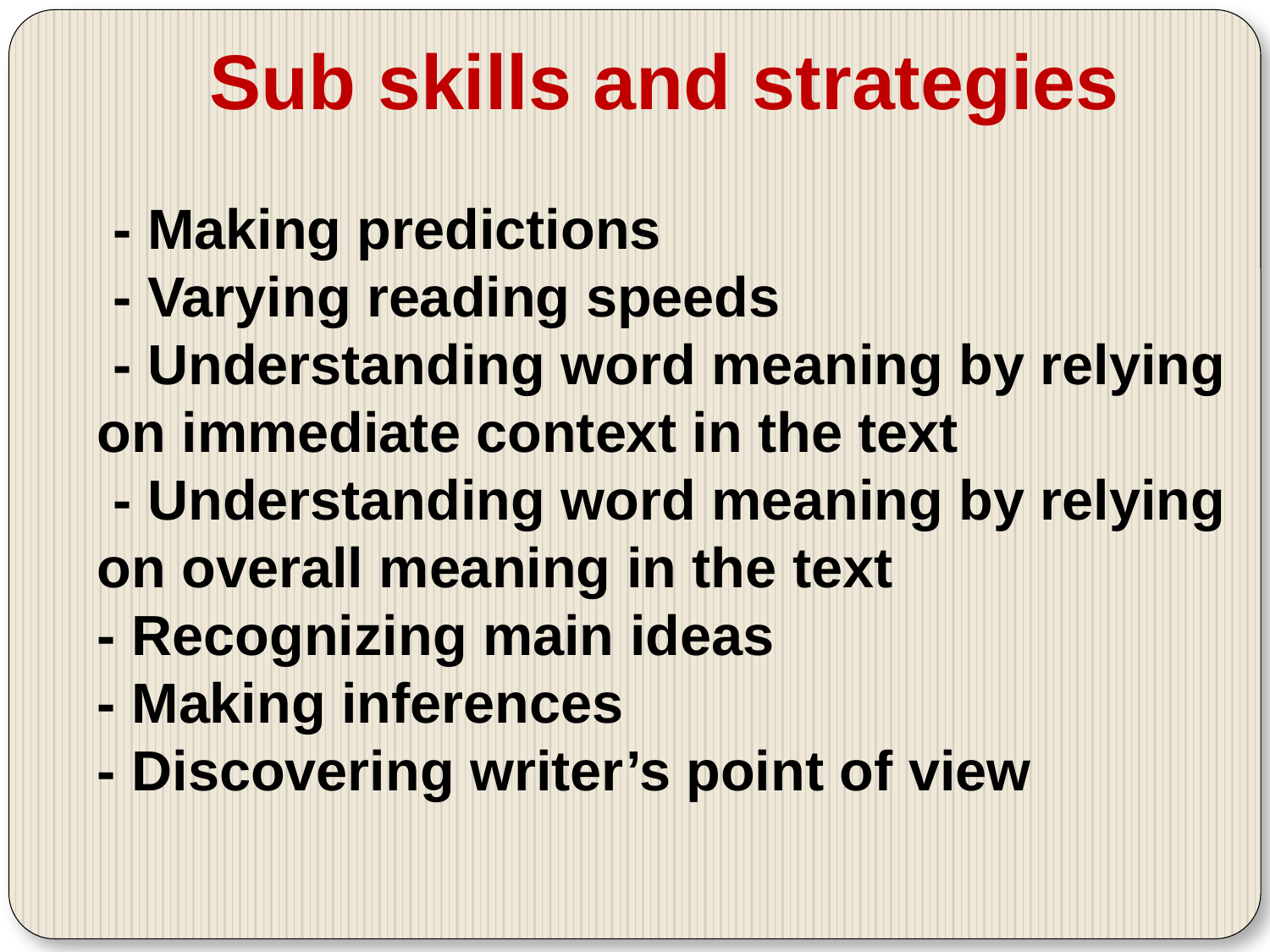

Sub skills and strategies

 - Making predictions
 - Varying reading speeds
 - Understanding word meaning by relying on immediate context in the text
 - Understanding word meaning by relying on overall meaning in the text
- Recognizing main ideas
- Making inferences
- Discovering writer’s point of view